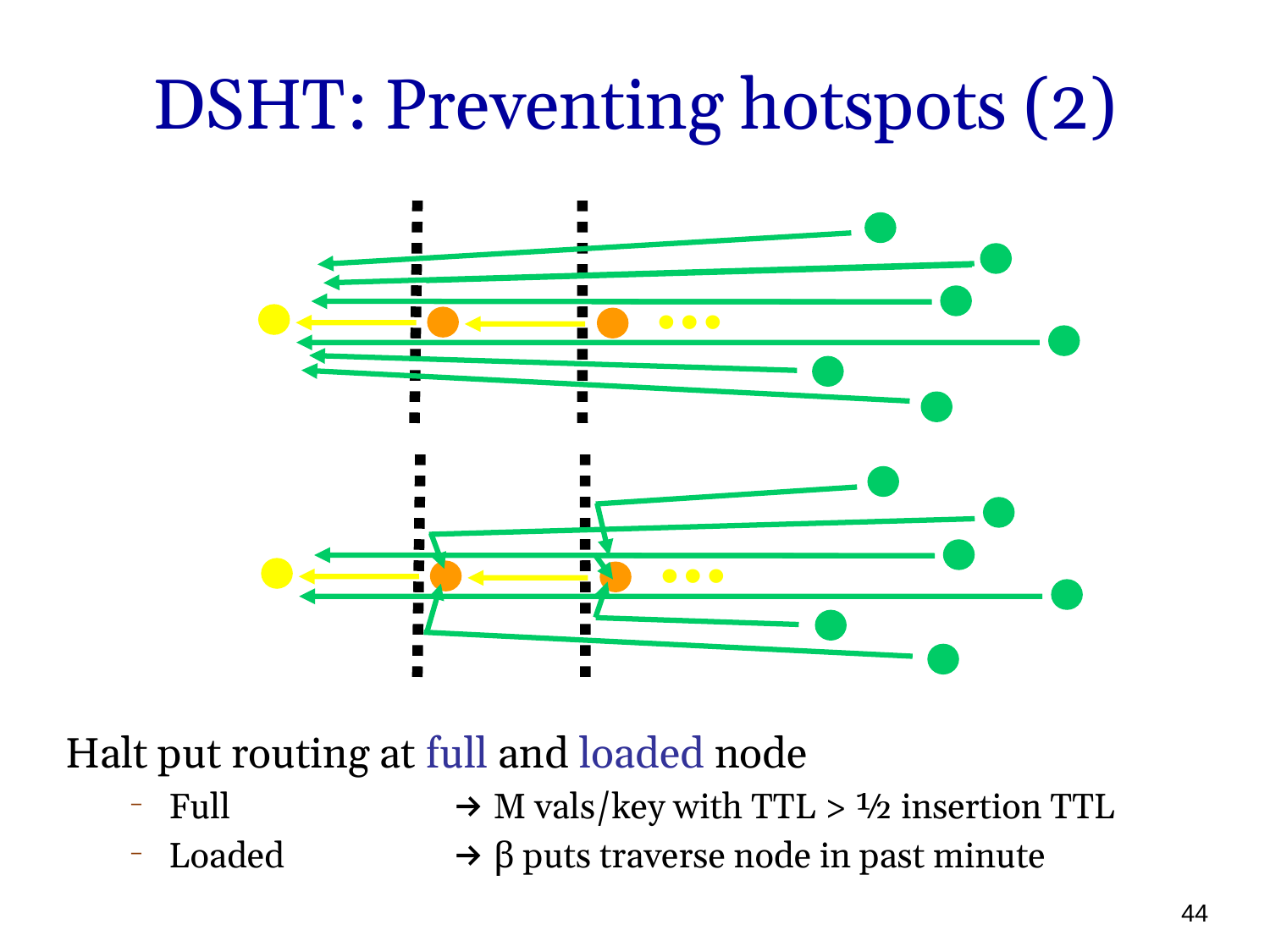

# DSHT: Preventing hotspots (2)

…

…

Halt put routing at full and loaded node
Full 	→ 	M vals/key with TTL > ½ insertion TTL
Loaded 	→ 	β puts traverse node in past minute
44